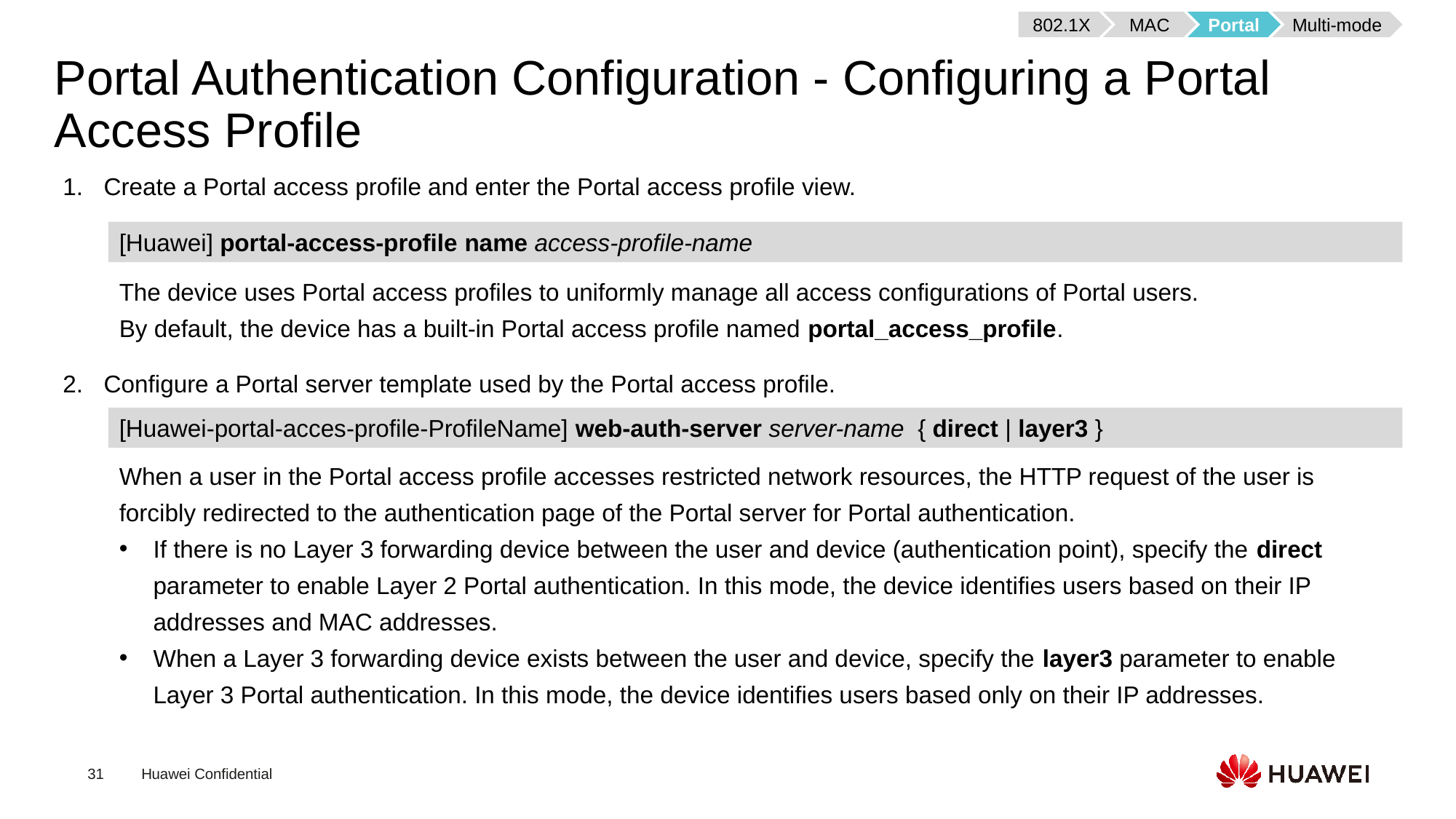

802.1X
MAC
Portal
Multi-mode
# Portal Authentication Configuration - Configuring a Portal Access Profile
Create a Portal access profile and enter the Portal access profile view.
[Huawei] portal-access-profile name access-profile-name
The device uses Portal access profiles to uniformly manage all access configurations of Portal users.
By default, the device has a built-in Portal access profile named portal_access_profile.
Configure a Portal server template used by the Portal access profile.
[Huawei-portal-acces-profile-ProfileName] web-auth-server server-name  { direct | layer3 }
When a user in the Portal access profile accesses restricted network resources, the HTTP request of the user is forcibly redirected to the authentication page of the Portal server for Portal authentication.
If there is no Layer 3 forwarding device between the user and device (authentication point), specify the direct parameter to enable Layer 2 Portal authentication. In this mode, the device identifies users based on their IP addresses and MAC addresses.
When a Layer 3 forwarding device exists between the user and device, specify the layer3 parameter to enable Layer 3 Portal authentication. In this mode, the device identifies users based only on their IP addresses.